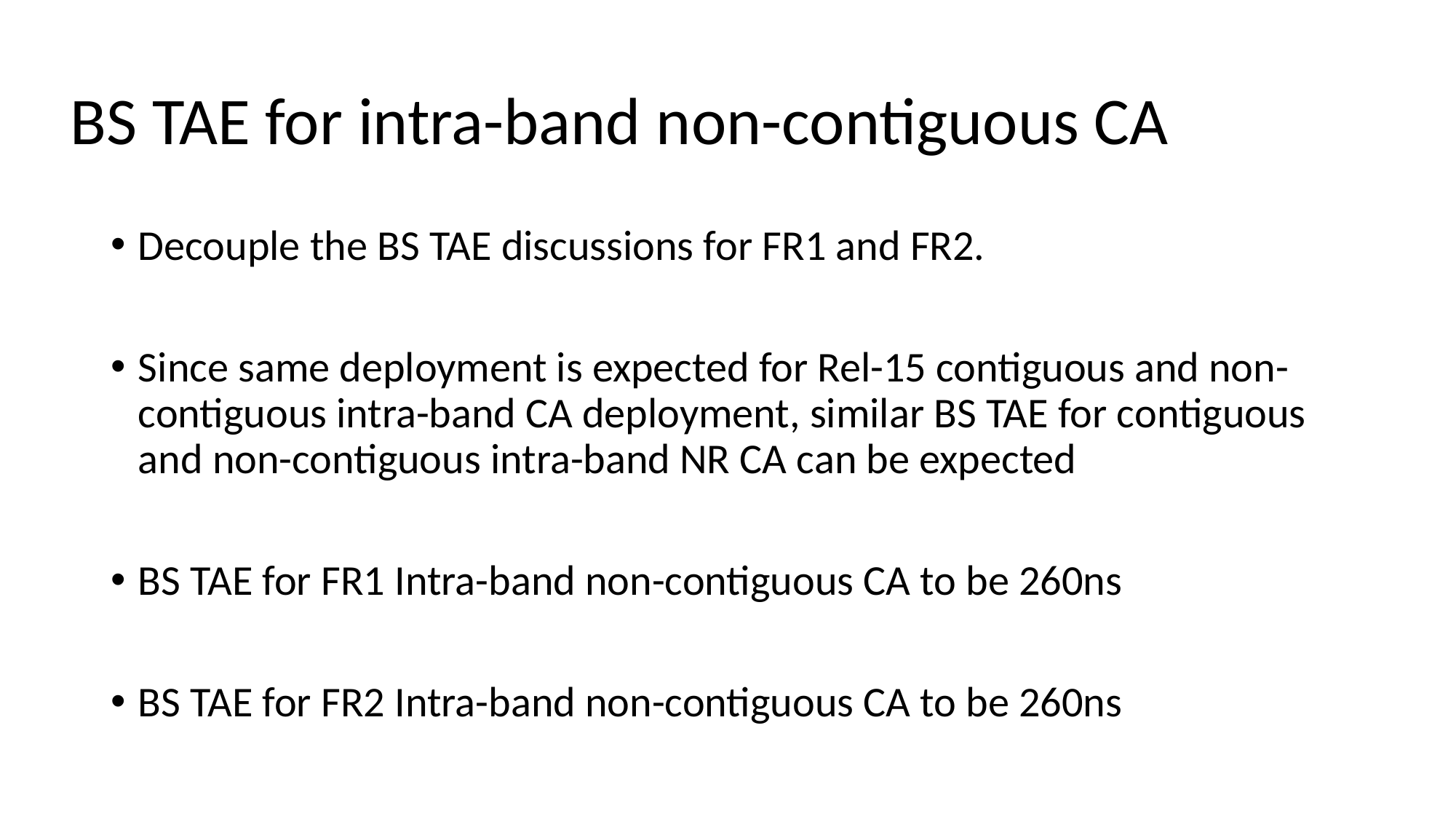

# BS TAE for intra-band non-contiguous CA
Decouple the BS TAE discussions for FR1 and FR2.

Since same deployment is expected for Rel-15 contiguous and non-contiguous intra-band CA deployment, similar BS TAE for contiguous and non-contiguous intra-band NR CA can be expected

BS TAE for FR1 Intra-band non-contiguous CA to be 260ns

BS TAE for FR2 Intra-band non-contiguous CA to be 260ns